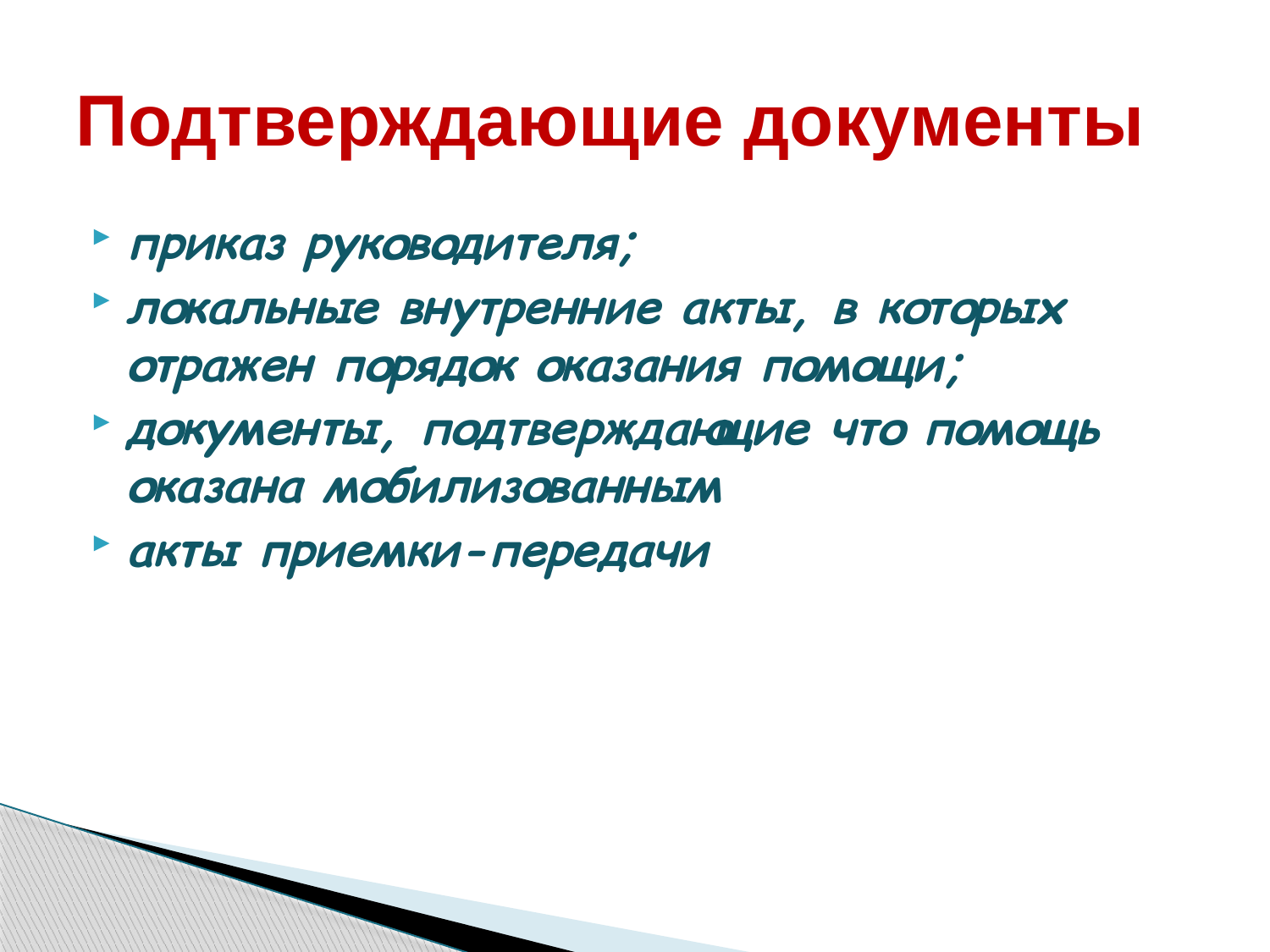

# Подтверждающие документы
приказ руководителя;
локальные внутренние акты, в которых отражен порядок оказания помощи;
документы, подтверждающие что помощь оказана мобилизованным
акты приемки-передачи